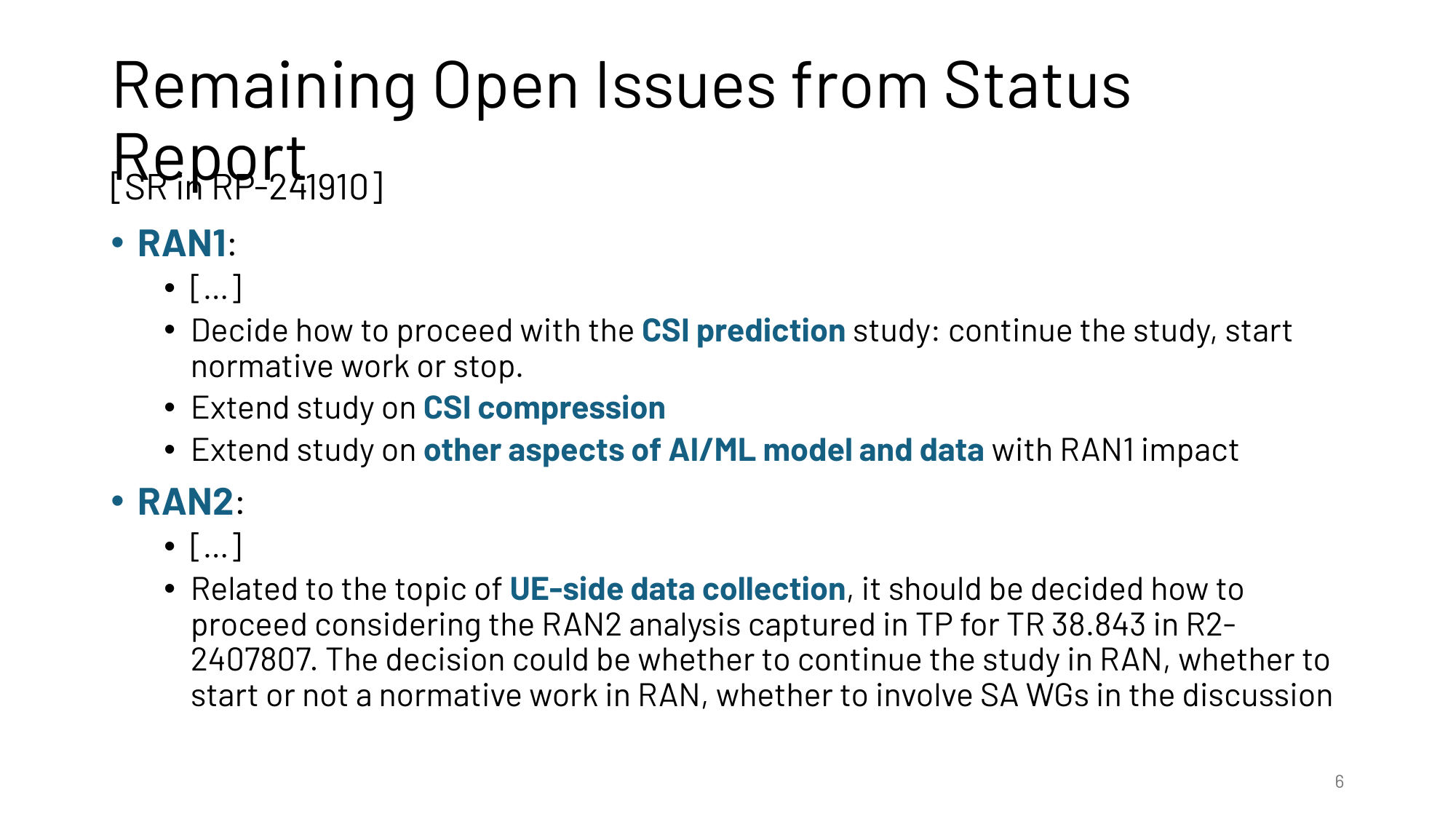

# Remaining Open Issues from Status Report
[SR in RP-241910]
RAN1:
[…]
Decide how to proceed with the CSI prediction study: continue the study, start normative work or stop.
Extend study on CSI compression
Extend study on other aspects of AI/ML model and data with RAN1 impact
RAN2:
[…]
Related to the topic of UE-side data collection, it should be decided how to proceed considering the RAN2 analysis captured in TP for TR 38.843 in R2-2407807. The decision could be whether to continue the study in RAN, whether to start or not a normative work in RAN, whether to involve SA WGs in the discussion
6